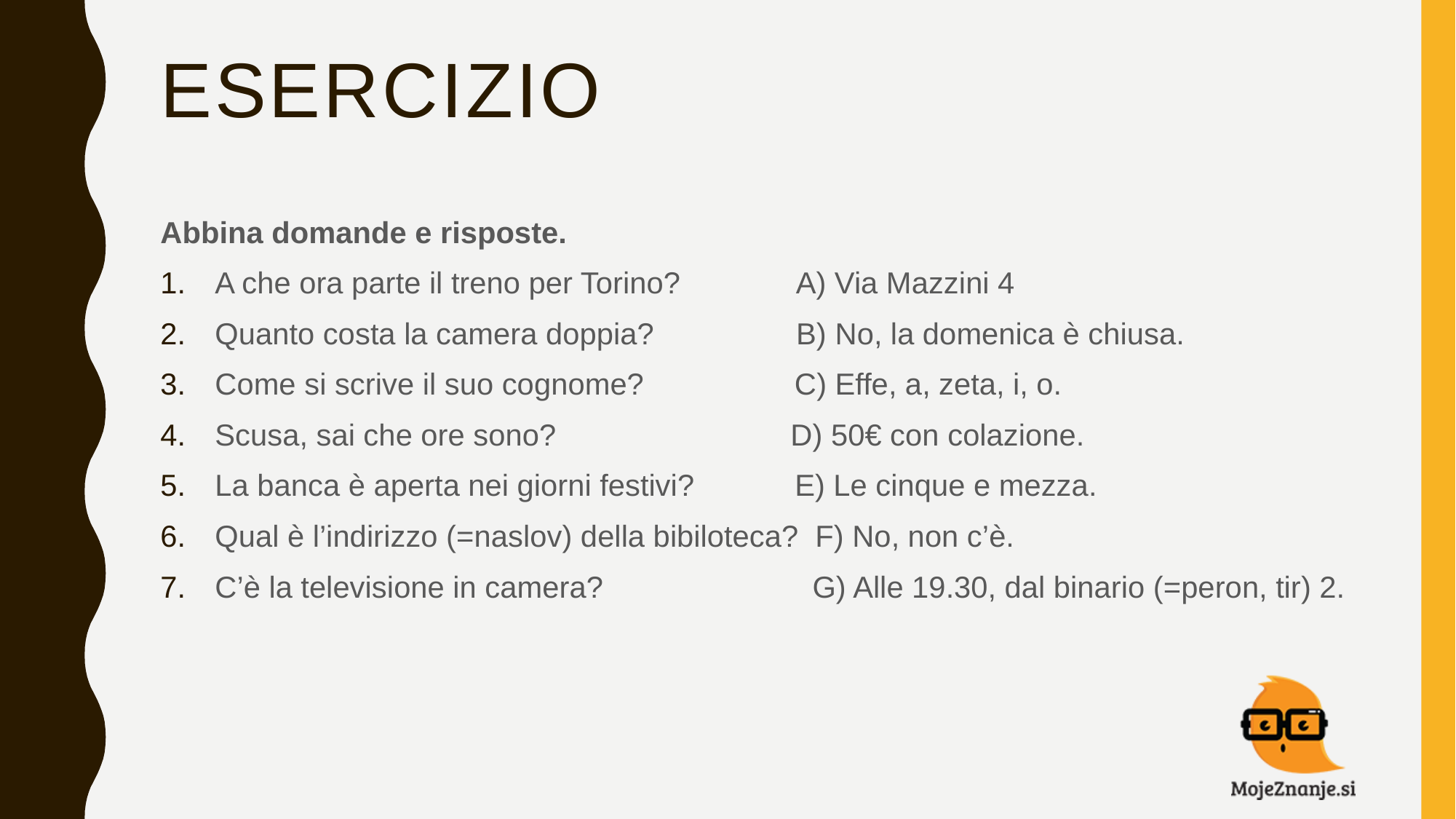

# esercizio
Abbina domande e risposte.
A che ora parte il treno per Torino?              A) Via Mazzini 4
Quanto costa la camera doppia?                 B) No, la domenica è chiusa.
Come si scrive il suo cognome?                  C) Effe, a, zeta, i, o.
Scusa, sai che ore sono?                            D) 50€ con colazione.
La banca è aperta nei giorni festivi?            E) Le cinque e mezza.
Qual è l’indirizzo (=naslov) della bibiloteca?  F) No, non c’è.
C’è la televisione in camera?                         G) Alle 19.30, dal binario (=peron, tir) 2.